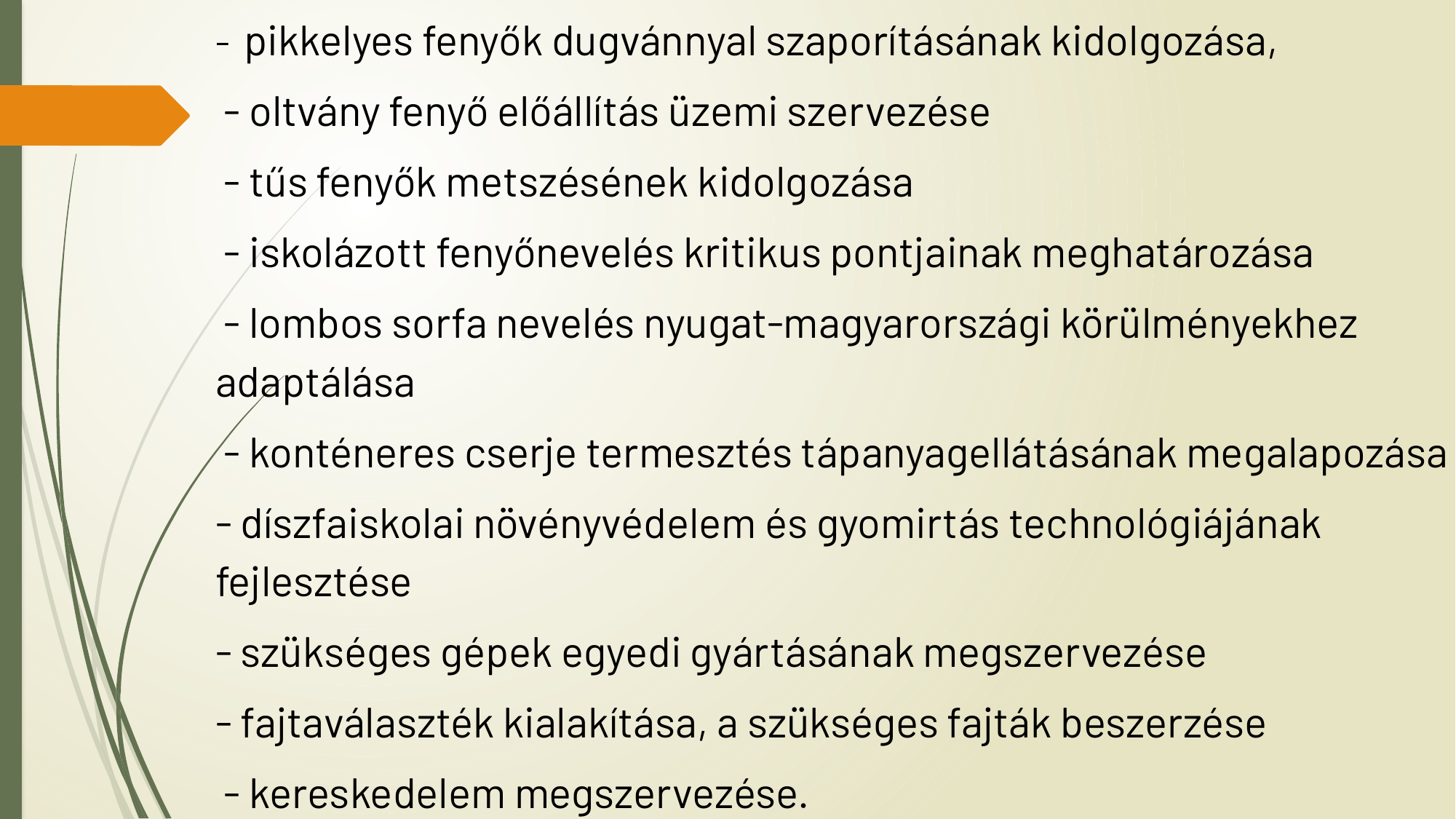

-  pikkelyes fenyők dugvánnyal szaporításának kidolgozása,
 - oltvány fenyő előállítás üzemi szervezése
 - tűs fenyők metszésének kidolgozása
 - iskolázott fenyőnevelés kritikus pontjainak meghatározása
 - lombos sorfa nevelés nyugat-magyarországi körülményekhez adaptálása
 - konténeres cserje termesztés tápanyagellátásának megalapozása
- díszfaiskolai növényvédelem és gyomirtás technológiájának fejlesztése
- szükséges gépek egyedi gyártásának megszervezése
- fajtaválaszték kialakítása, a szükséges fajták beszerzése
 - kereskedelem megszervezése.